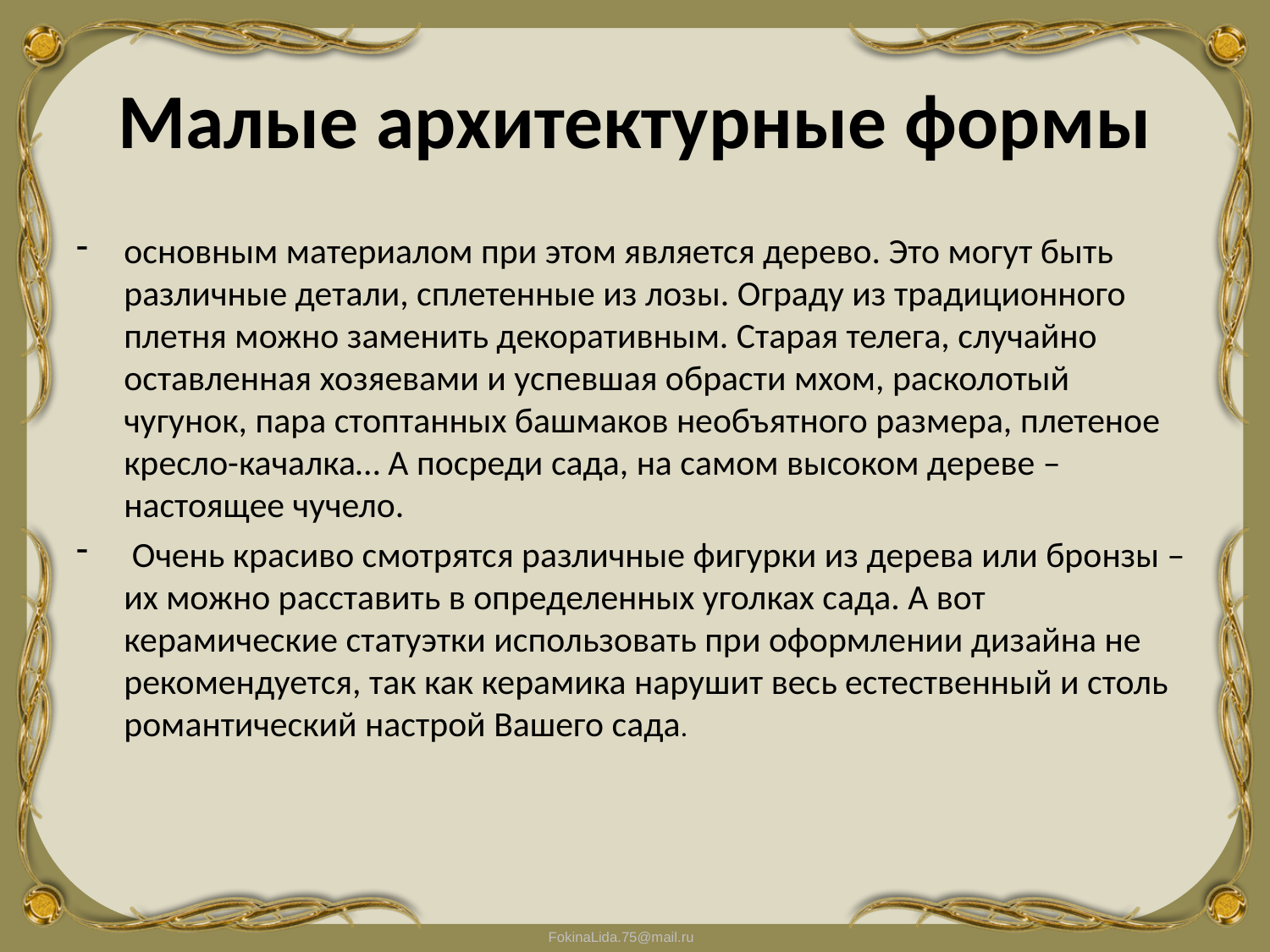

# Малые архитектурные формы
основным материалом при этом является дерево. Это могут быть  различные детали, сплетенные из лозы. Ограду из традиционного плетня можно заменить декоративным. Старая телега, случайно оставленная хозяевами и успевшая обрасти мхом, расколотый чугунок, пара стоптанных башмаков необъятного размера, плетеное кресло-качалка… А посреди сада, на самом высоком дереве – настоящее чучело.
 Очень красиво смотрятся различные фигурки из дерева или бронзы – их можно расставить в определенных уголках сада. А вот керамические статуэтки использовать при оформлении дизайна не рекомендуется, так как керамика нарушит весь естественный и столь романтический настрой Вашего сада.